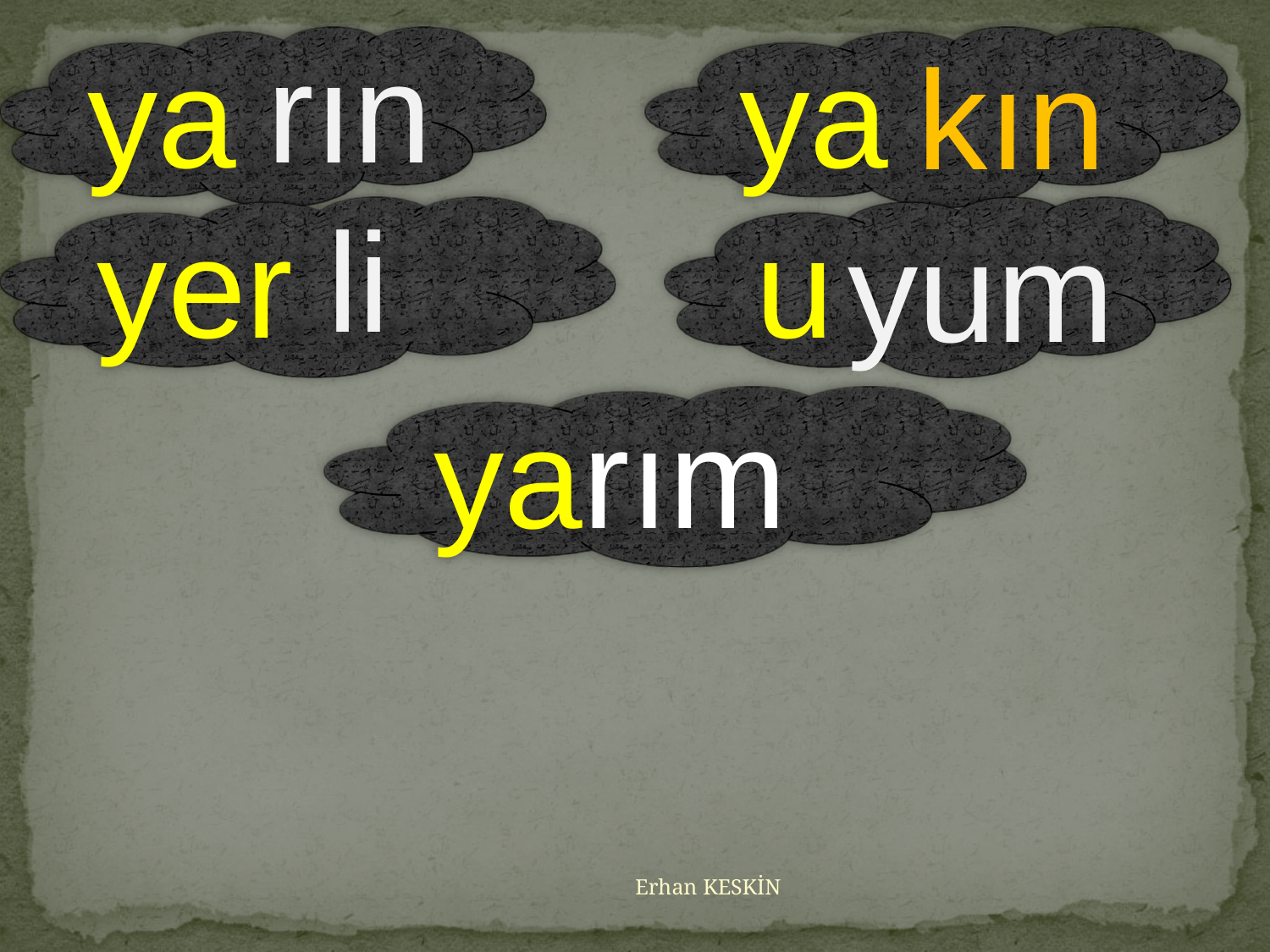

ya
rın
ya
kın
yer
li
u
yum
yarım

Erhan KESKİN